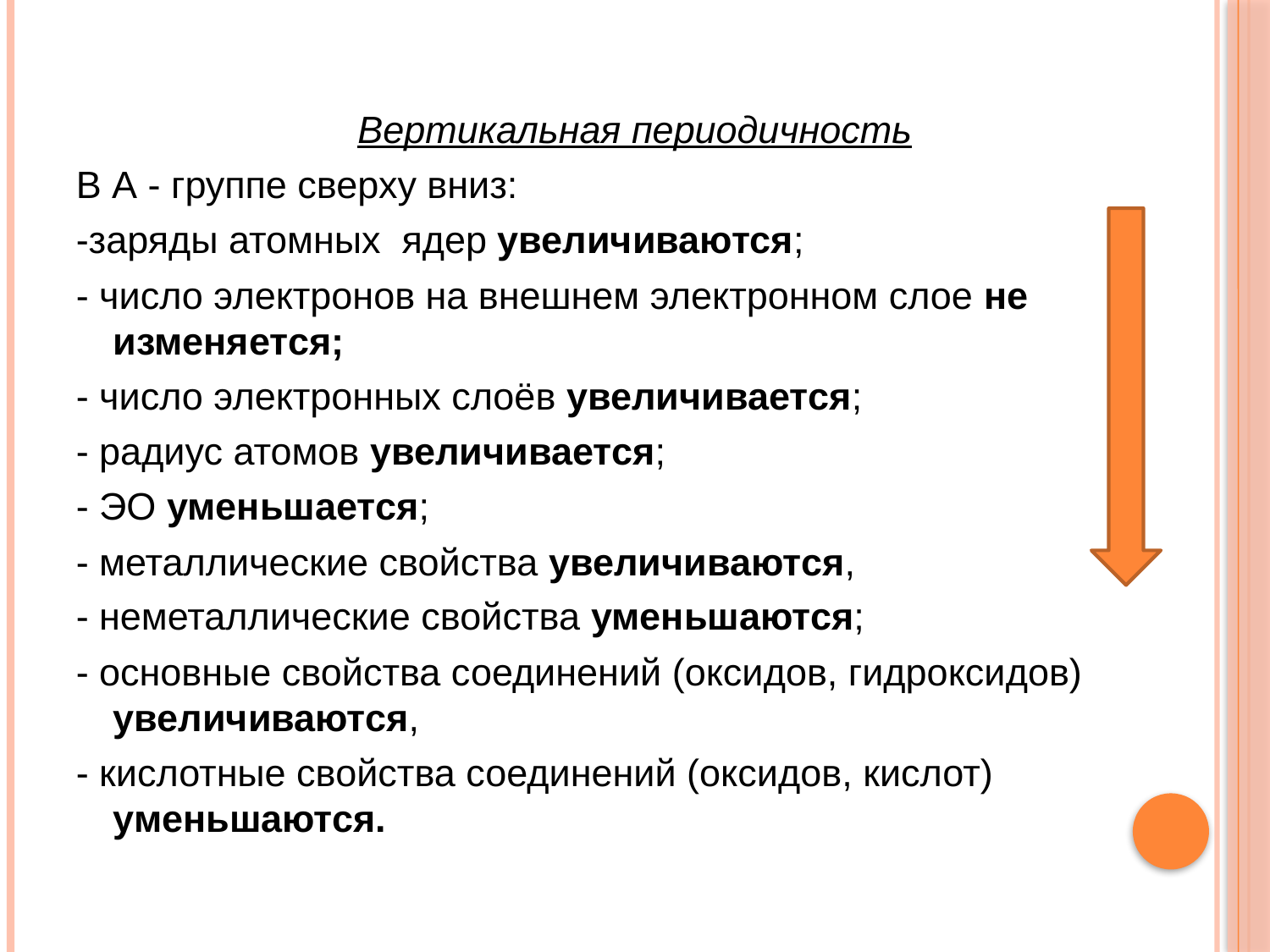

Вертикальная периодичность
В А - группе сверху вниз:
-заряды атомных  ядер увеличиваются;
- число электронов на внешнем электронном слое не изменяется;
- число электронных слоёв увеличивается;
- радиус атомов увеличивается;
- ЭО уменьшается;
- металлические свойства увеличиваются,
- неметаллические свойства уменьшаются;
- основные свойства соединений (оксидов, гидроксидов) увеличиваются,
- кислотные свойства соединений (оксидов, кислот) уменьшаются.